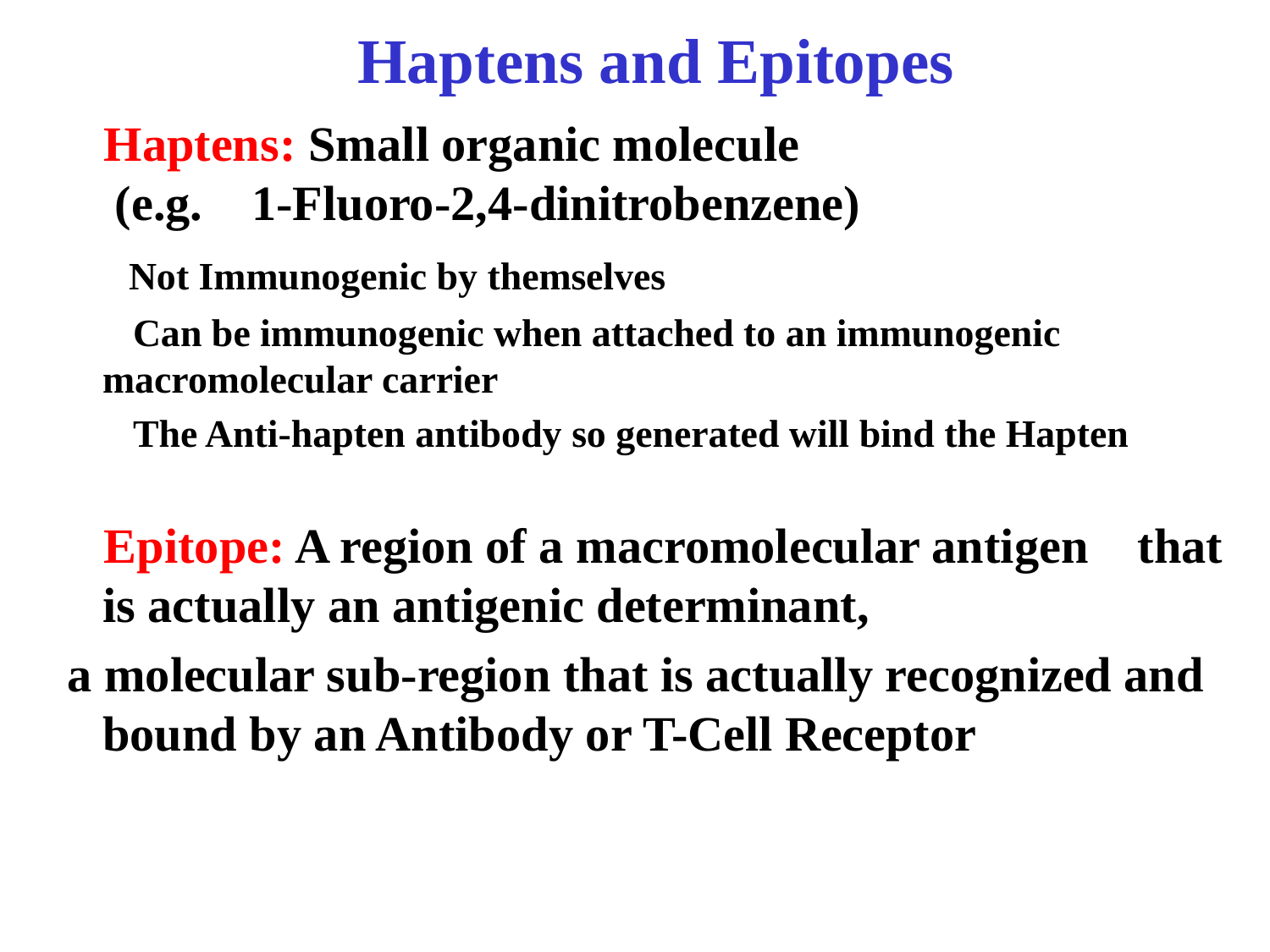

# Haptens and Epitopes
    Haptens: Small organic molecule
 (e.g.    1-Fluoro-2,4-dinitrobenzene)
      Not Immunogenic by themselves
        Can be immunogenic when attached to an immunogenic macromolecular carrier
        The Anti-hapten antibody so generated will bind the Hapten

    Epitope: A region of a macromolecular antigen    that is actually an antigenic determinant,
 a molecular sub-region that is actually recognized and bound by an Antibody or T-Cell Receptor